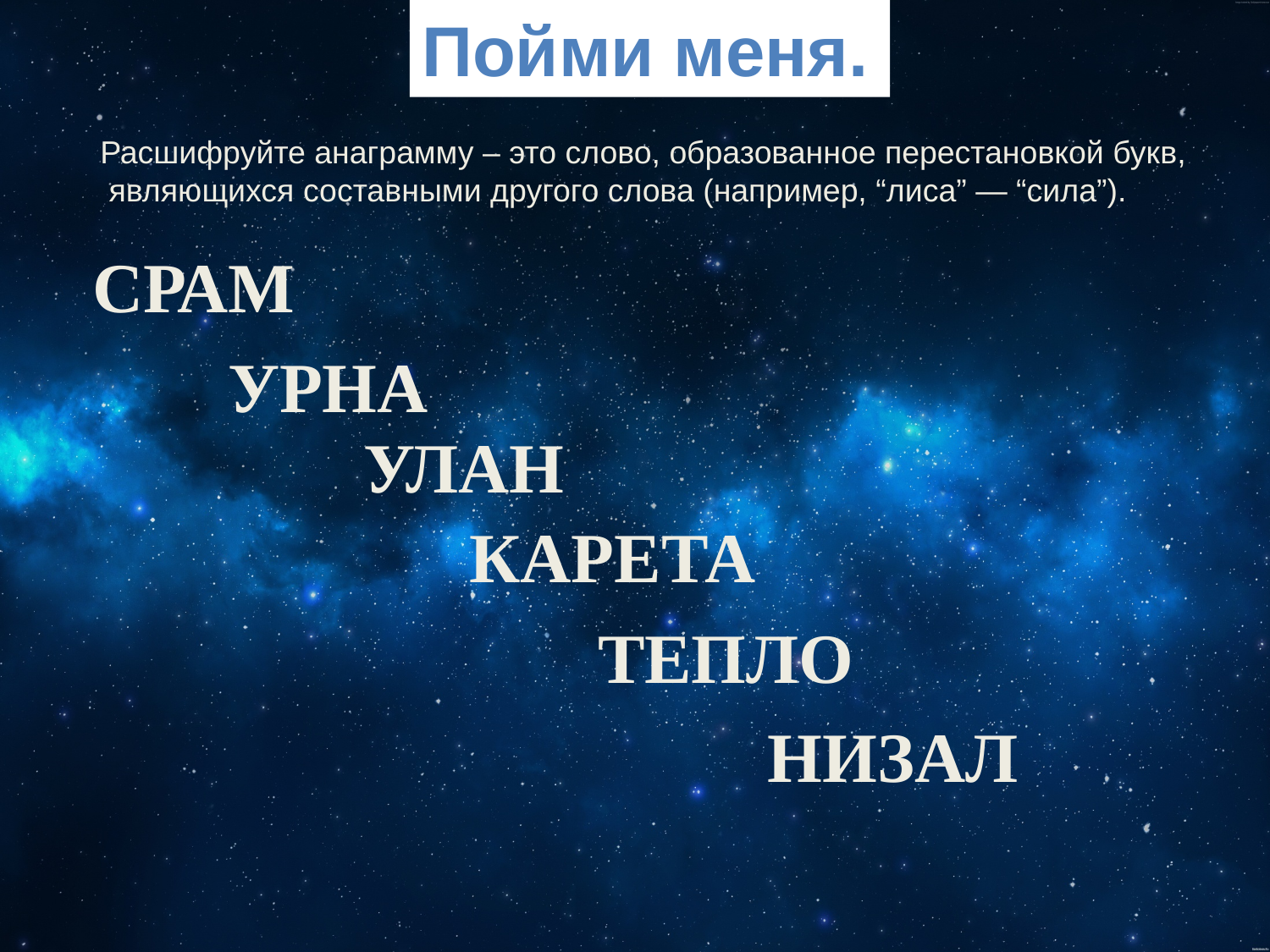

Пойми меня.
Расшифруйте анаграмму – это слово, образованное перестановкой букв,
 являющихся составными другого слова (например, “лиса” — “сила”).
СРАМ
УРНА
УЛАН
КАРЕТА
ТЕПЛО
НИЗАЛ